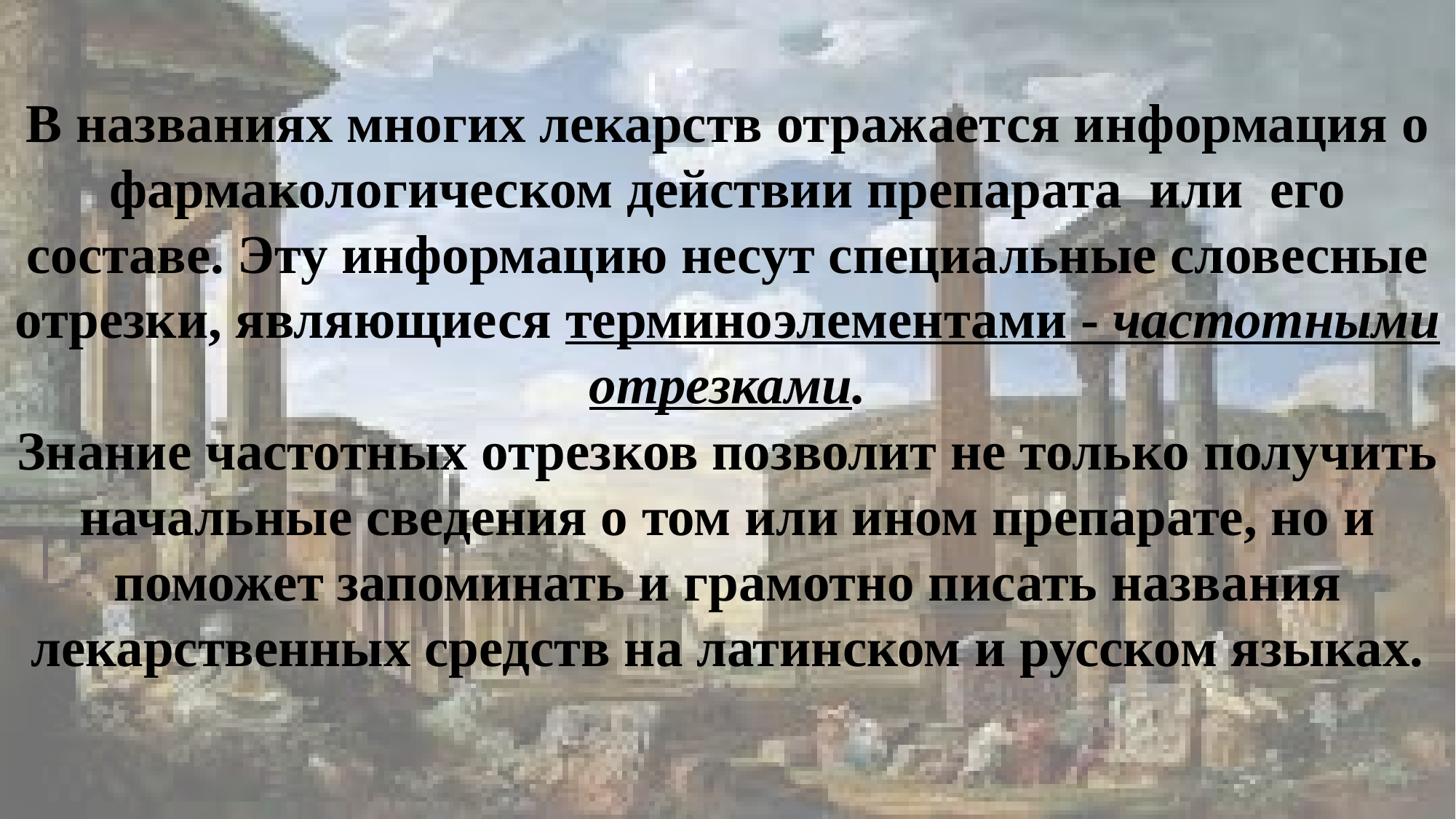

# В названиях многих лекарств отражается информация о фармакологическом действии препарата  или  его составе. Эту информацию несут специальные словесные отрезки, являющиеся терминоэлементами - частотными отрезками. Знание частотных отрезков позволит не только получить начальные сведения о том или ином препарате, но и поможет запоминать и грамотно писать названия лекарственных средств на латинском и русском языках.